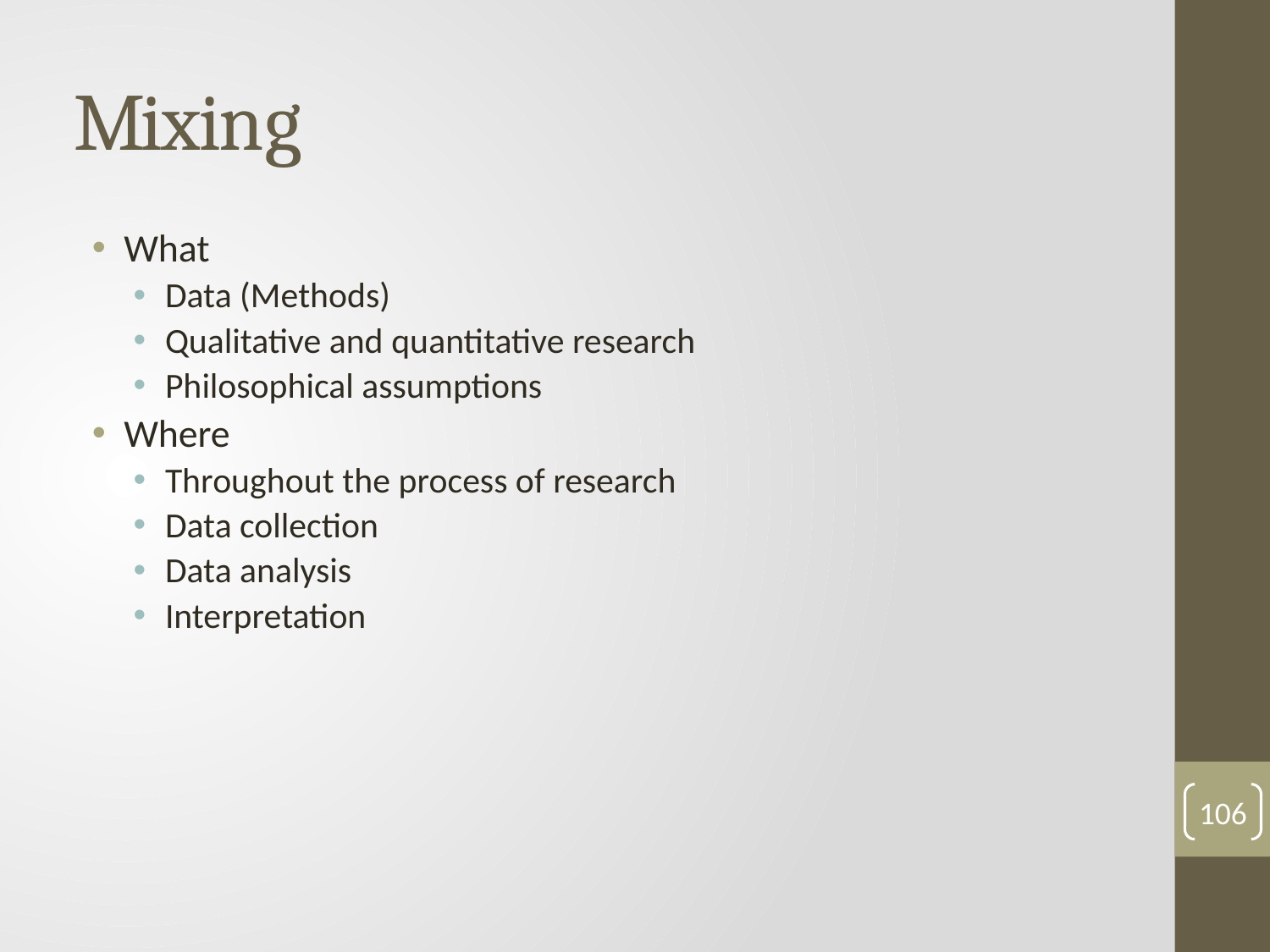

# Mixing
What
Data (Methods)
Qualitative and quantitative research
Philosophical assumptions
Where
Throughout the process of research
Data collection
Data analysis
Interpretation
106